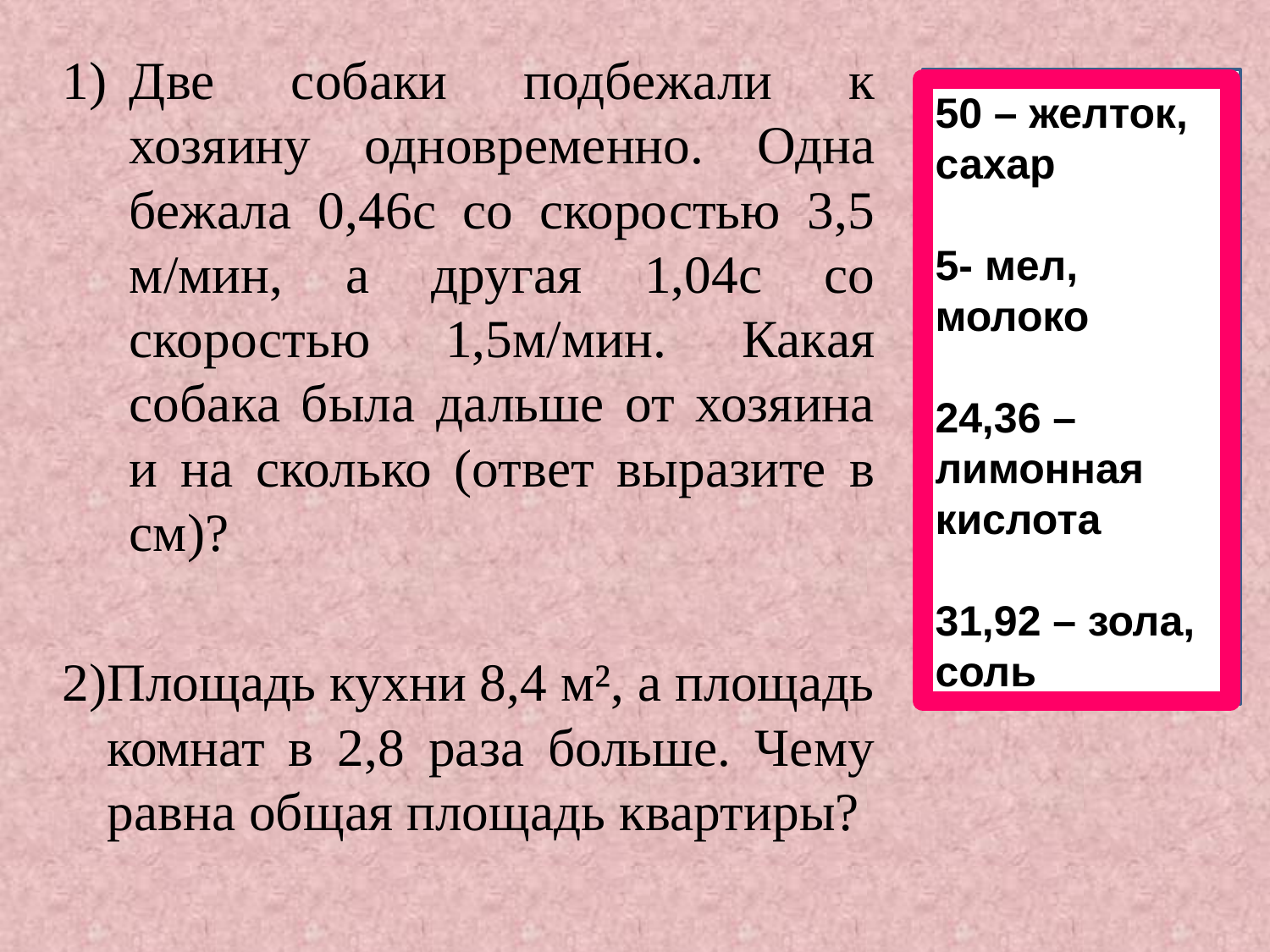

Две собаки подбежали к хозяину одновременно. Одна бежала 0,46с со скоростью 3,5 м/мин, а другая 1,04с со скоростью 1,5м/мин. Какая собака была дальше от хозяина и на сколько (ответ выразите в см)?

2)Площадь кухни 8,4 м², а площадь комнат в 2,8 раза больше. Чему равна общая площадь квартиры?

50 – желток, сахар

5- мел, молоко

24,36 – лимонная кислота

31,92 – зола, соль